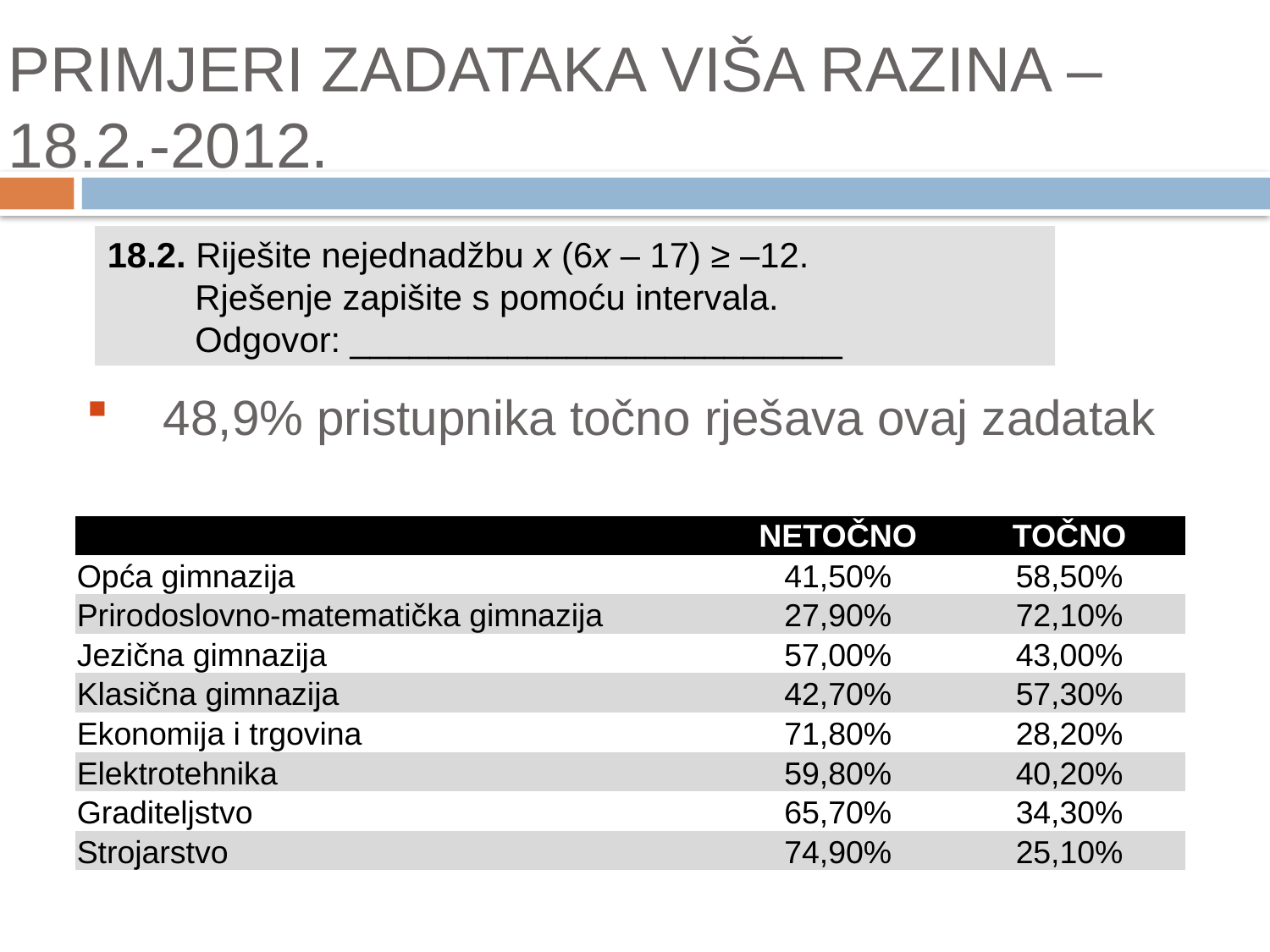

# PRIMJERI ZADATAKA VIŠA RAZINA –18.2.-2012.
18.2. Riješite nejednadžbu x (6x – 17) ≥ –12.
         Rješenje zapišite s pomoću intervala.
         Odgovor: _________________________
 48,9% pristupnika točno rješava ovaj zadatak

|  | NETOČNO | TOČNO |
| --- | --- | --- |
| Opća gimnazija | 41,50% | 58,50% |
| Prirodoslovno-matematička gimnazija | 27,90% | 72,10% |
| Jezična gimnazija | 57,00% | 43,00% |
| Klasična gimnazija | 42,70% | 57,30% |
| Ekonomija i trgovina | 71,80% | 28,20% |
| Elektrotehnika | 59,80% | 40,20% |
| Graditeljstvo | 65,70% | 34,30% |
| Strojarstvo | 74,90% | 25,10% |